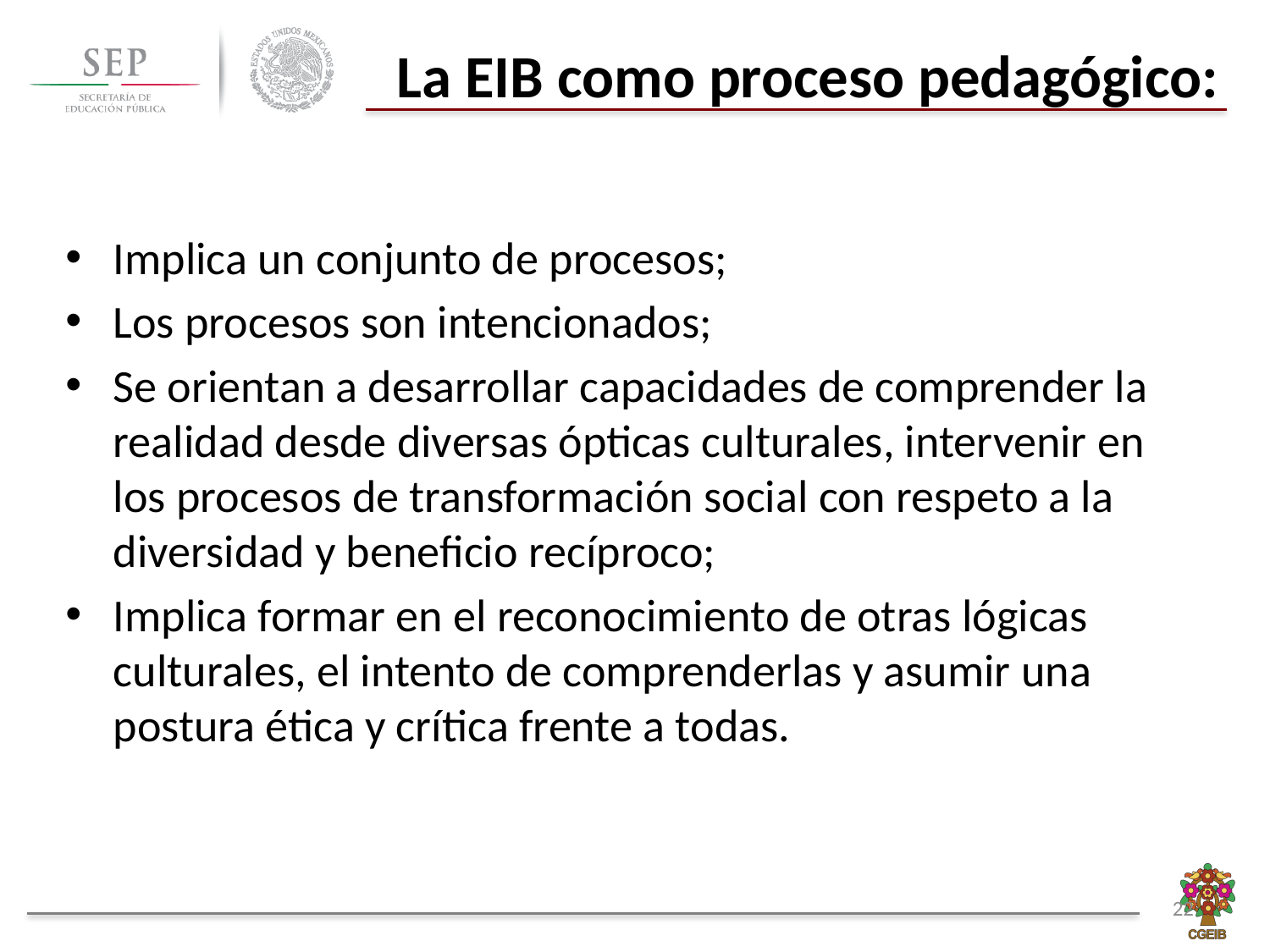

La EIB como proceso pedagógico:
Implica un conjunto de procesos;
Los procesos son intencionados;
Se orientan a desarrollar capacidades de comprender la realidad desde diversas ópticas culturales, intervenir en los procesos de transformación social con respeto a la diversidad y beneficio recíproco;
Implica formar en el reconocimiento de otras lógicas culturales, el intento de comprenderlas y asumir una postura ética y crítica frente a todas.
22